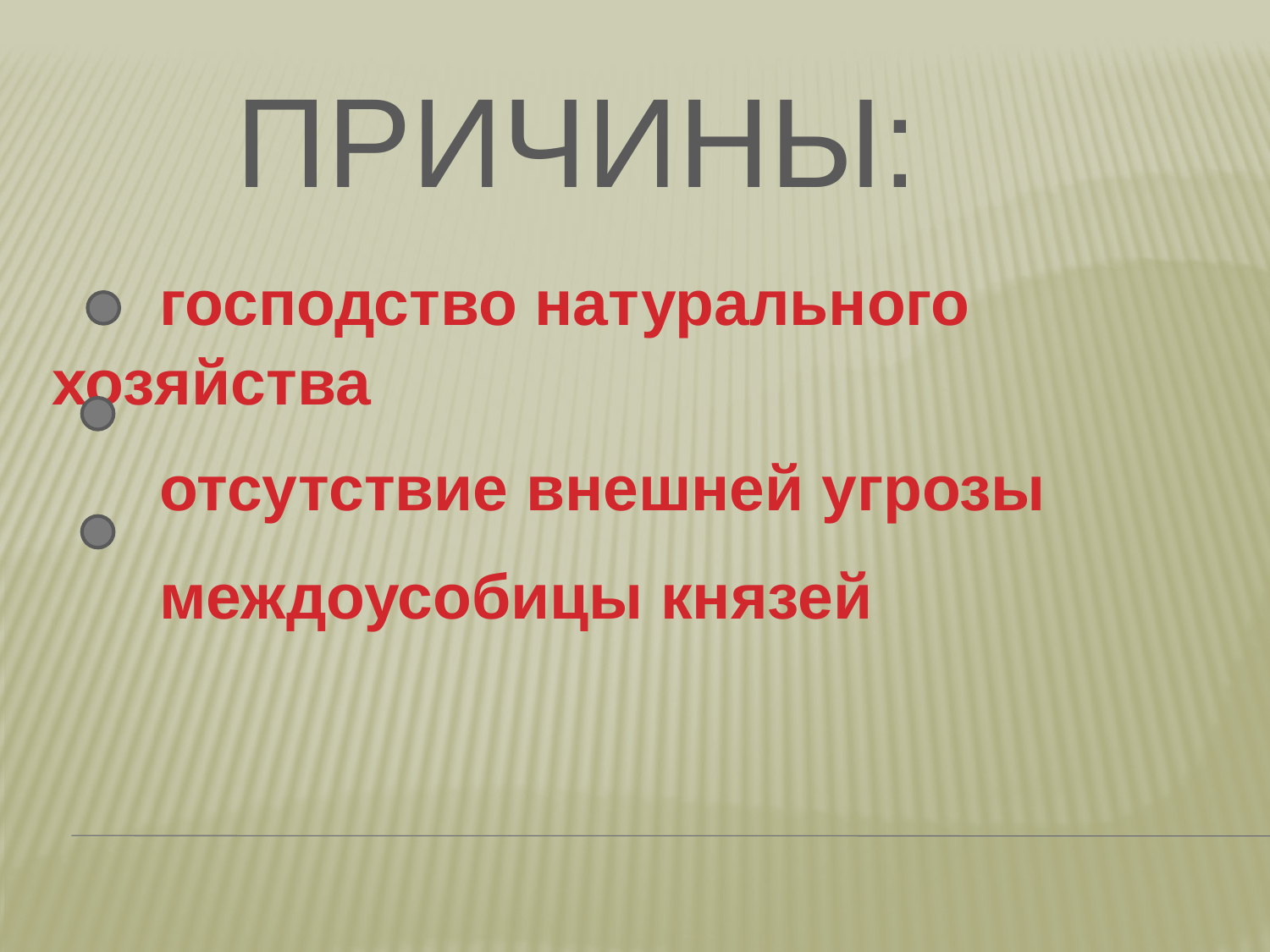

Причины:
     господство натурального хозяйства
     отсутствие внешней угрозы
     междоусобицы князей